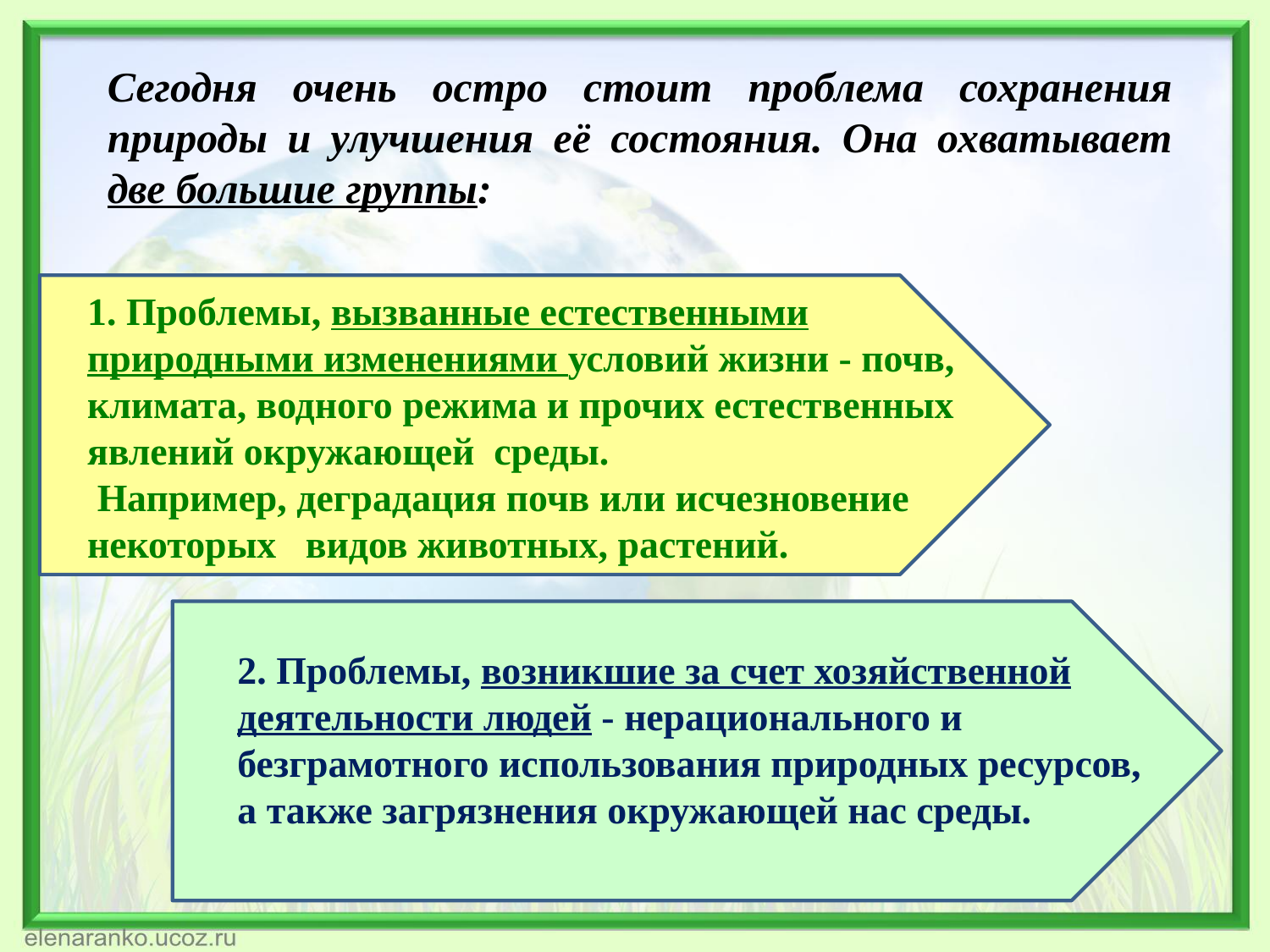

Сегодня очень остро стоит проблема сохранения природы и улучшения её состояния. Она охватывает две большие группы:

1. Проблемы, вызванные естественными природными изменениями условий жизни - почв, климата, водного режима и прочих естественных явлений окружающей  среды.
 Например, деградация почв или исчезновение некоторых   видов животных, растений.

2. Проблемы, возникшие за счет хозяйственной деятельности людей - нерационального и безграмотного использования природных ресурсов, а также загрязнения окружающей нас среды.